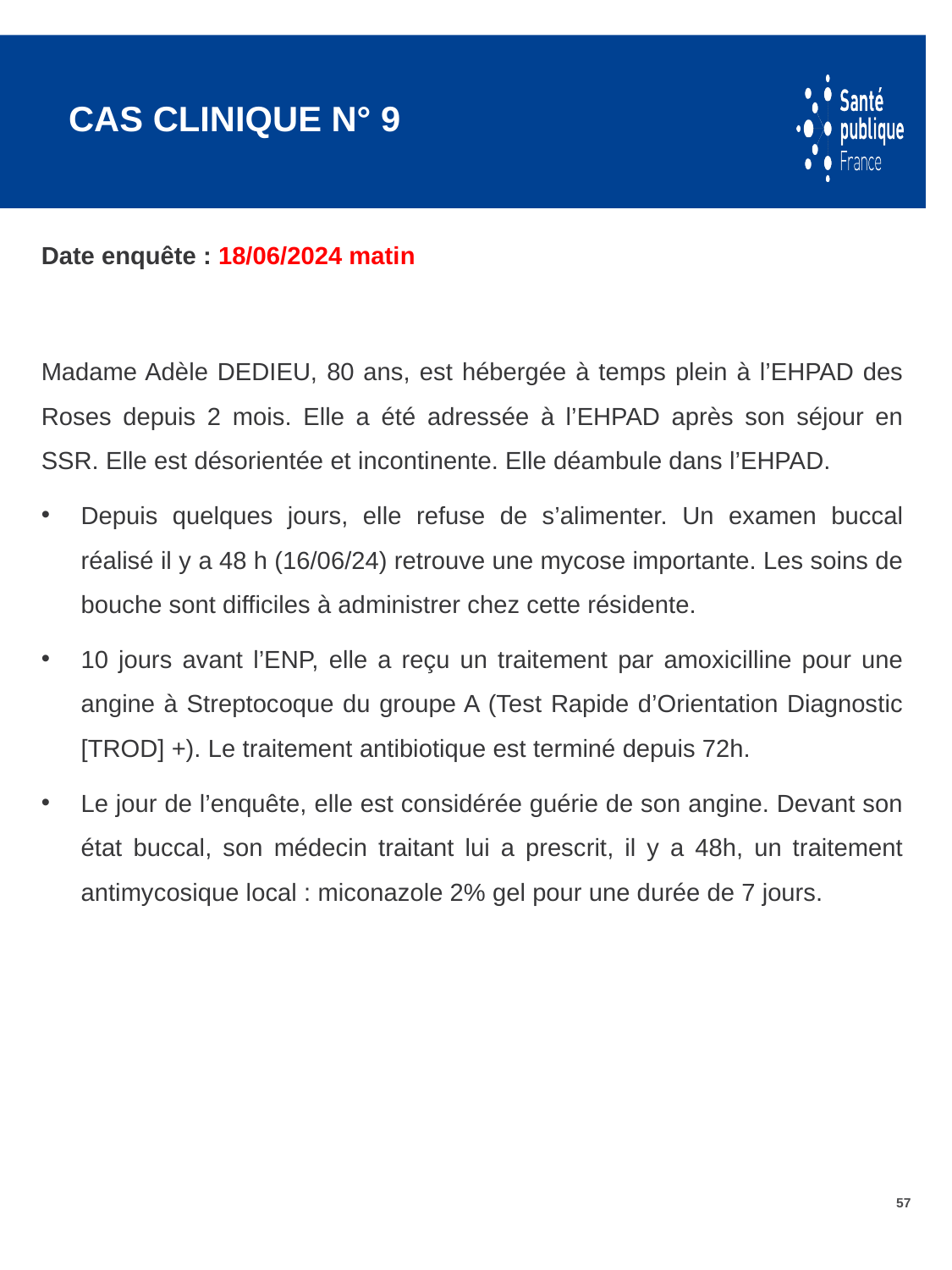

# Cas clinique n° 9
Date enquête : 18/06/2024 matin

Madame Adèle DEDIEU, 80 ans, est hébergée à temps plein à l’EHPAD des Roses depuis 2 mois. Elle a été adressée à l’EHPAD après son séjour en SSR. Elle est désorientée et incontinente. Elle déambule dans l’EHPAD.
Depuis quelques jours, elle refuse de s’alimenter. Un examen buccal réalisé il y a 48 h (16/06/24) retrouve une mycose importante. Les soins de bouche sont difficiles à administrer chez cette résidente.
10 jours avant l’ENP, elle a reçu un traitement par amoxicilline pour une angine à Streptocoque du groupe A (Test Rapide d’Orientation Diagnostic [TROD] +). Le traitement antibiotique est terminé depuis 72h.
Le jour de l’enquête, elle est considérée guérie de son angine. Devant son état buccal, son médecin traitant lui a prescrit, il y a 48h, un traitement antimycosique local : miconazole 2% gel pour une durée de 7 jours.